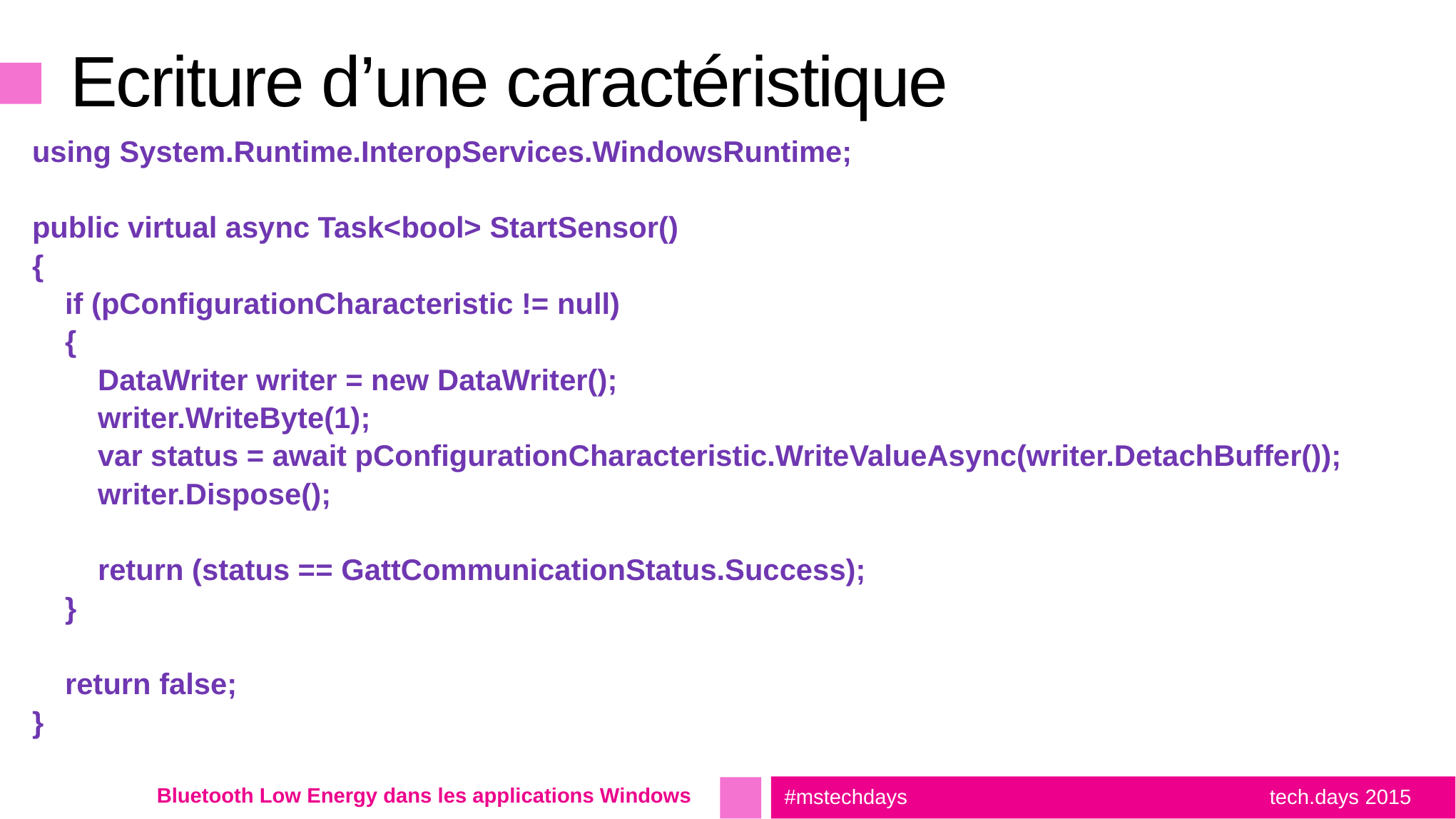

# Ecriture d’une caractéristique
using System.Runtime.InteropServices.WindowsRuntime;

public virtual async Task<bool> StartSensor()
{
    if (pConfigurationCharacteristic != null)
    {
        DataWriter writer = new DataWriter();
        writer.WriteByte(1);
        var status = await pConfigurationCharacteristic.WriteValueAsync(writer.DetachBuffer());
        writer.Dispose();

        return (status == GattCommunicationStatus.Success);
    }

    return false;
}
Bluetooth Low Energy dans les applications Windows